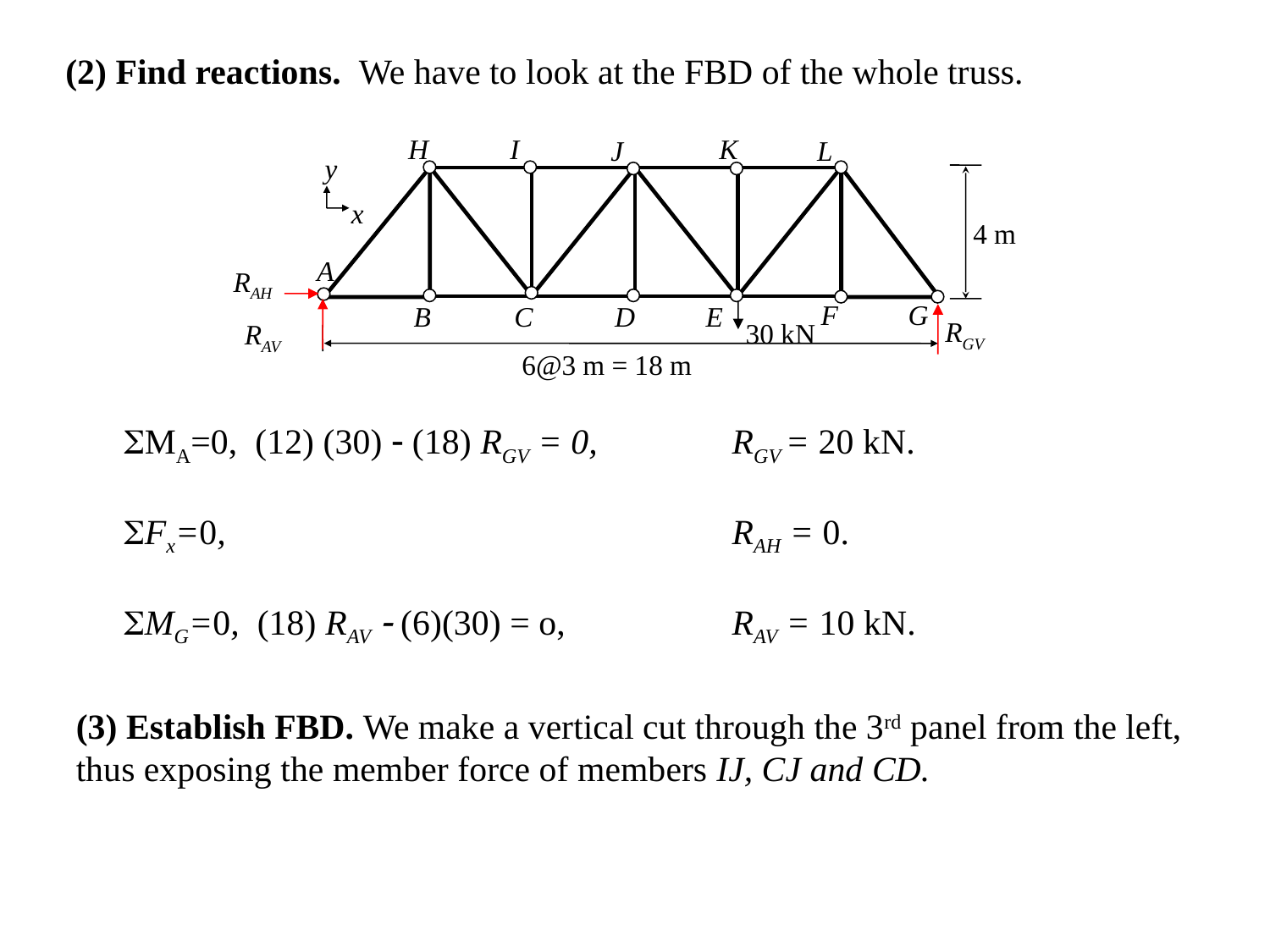

(2) Find reactions.  We have to look at the FBD of the whole truss.
H
I
K
J
L
y

x

4 m
A
RAH

F
G
B
C
D
E

RGV
30 kN
RAV

6@3 m = 18 m

   ΣMA=0,  (12) (30) − (18) RGV = 0, 	RGV = 20 kN.

   ΣFx=0,				RAH = 0.

   ΣMG=0,  (18) RAV − (6)(30) = o, 	 	RAV = 10 kN.
(3) Establish FBD. We make a vertical cut through the 3rd panel from the left, thus exposing the member force of members IJ, CJ and CD.